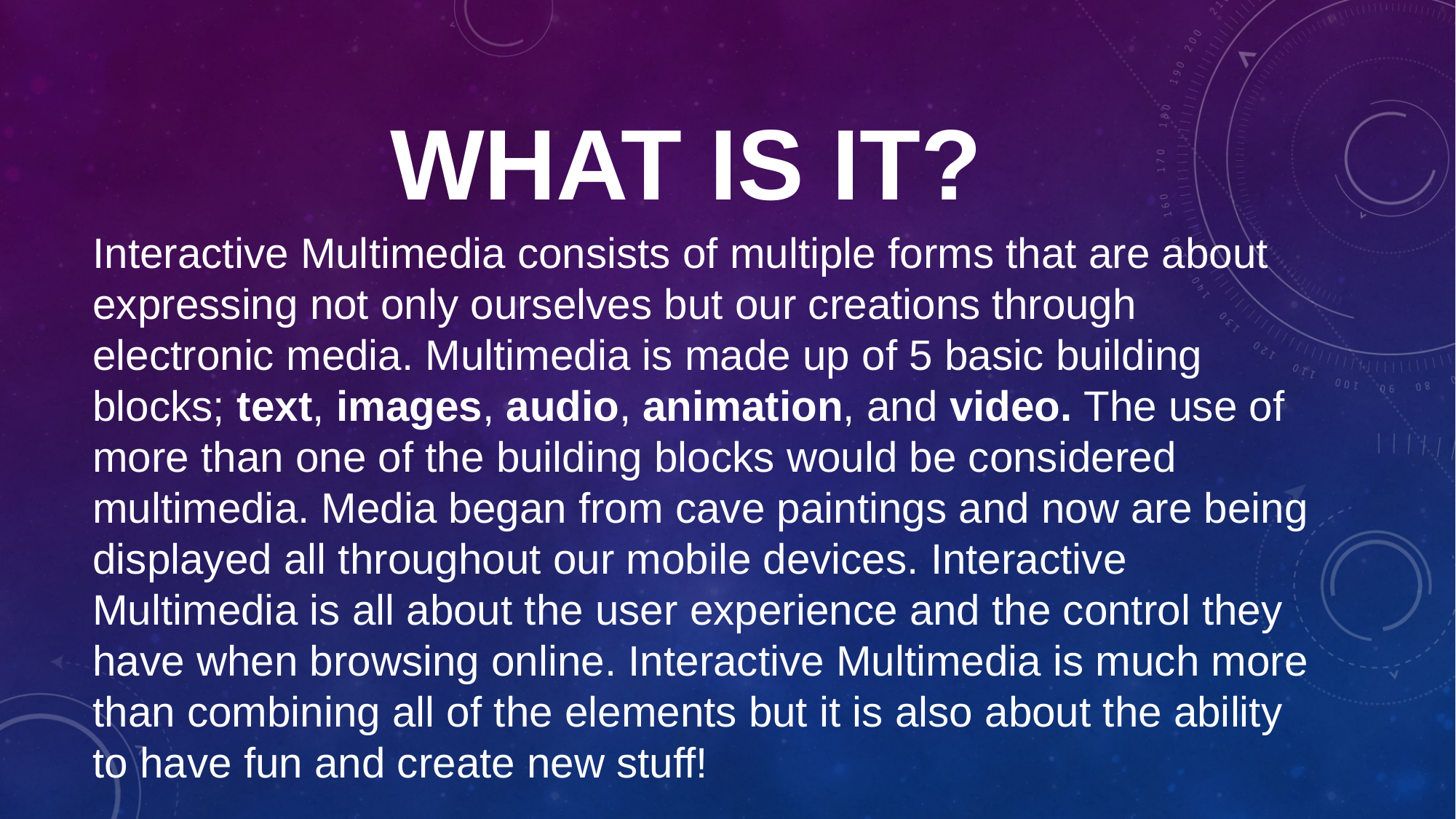

# WHAT IS IT?
Interactive Multimedia consists of multiple forms that are about expressing not only ourselves but our creations through electronic media. Multimedia is made up of 5 basic building blocks; text, images, audio, animation, and video. The use of more than one of the building blocks would be considered multimedia. Media began from cave paintings and now are being displayed all throughout our mobile devices. Interactive Multimedia is all about the user experience and the control they have when browsing online. Interactive Multimedia is much more than combining all of the elements but it is also about the ability to have fun and create new stuff!